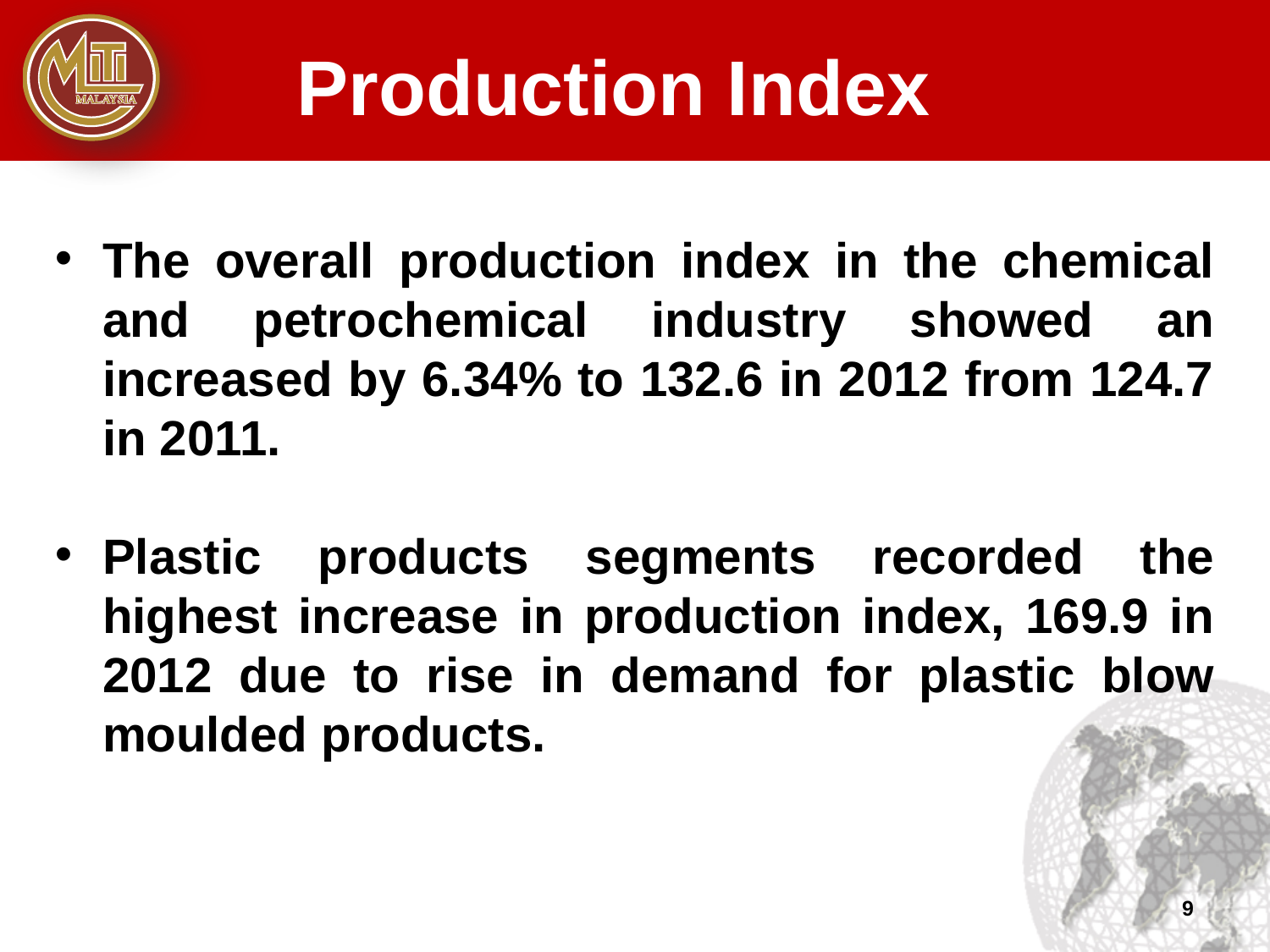

Production Index
The overall production index in the chemical and petrochemical industry showed an increased by 6.34% to 132.6 in 2012 from 124.7 in 2011.

Plastic products segments recorded the highest increase in production index, 169.9 in 2012 due to rise in demand for plastic blow moulded products.

9